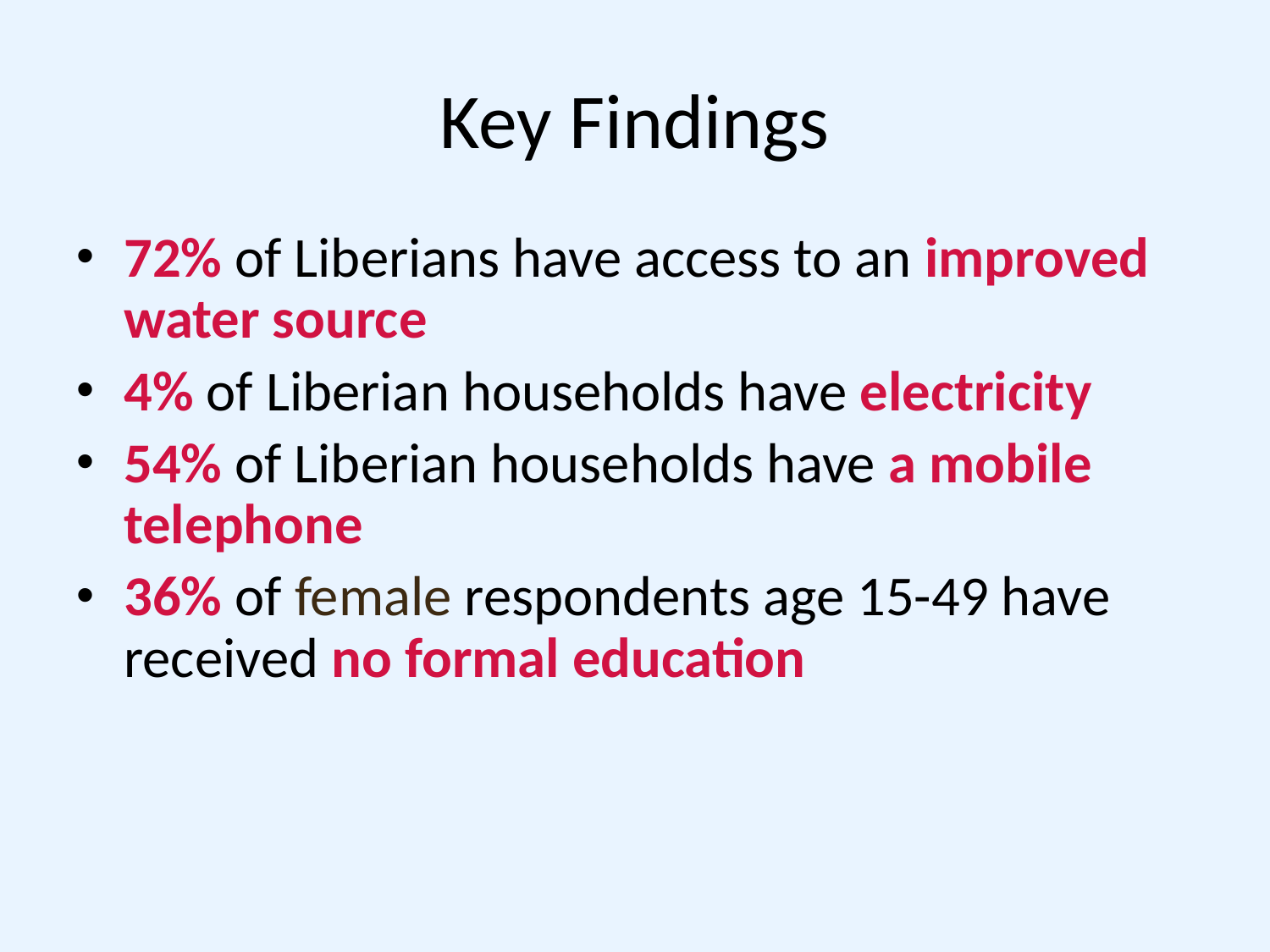

# Key Findings
72% of Liberians have access to an improved water source
4% of Liberian households have electricity
54% of Liberian households have a mobile telephone
36% of female respondents age 15-49 have received no formal education